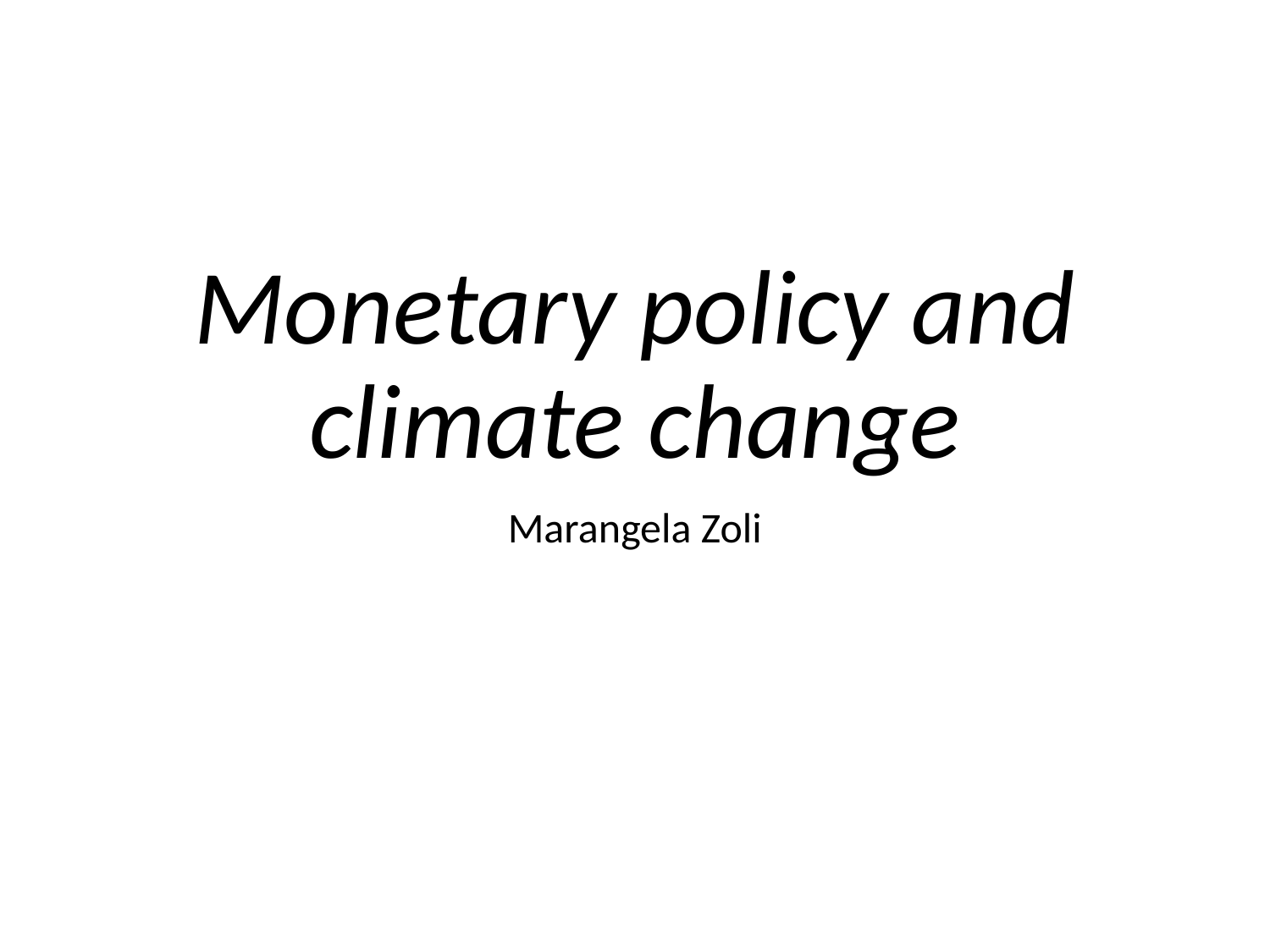

# Monetary policy and climate change
Marangela Zoli